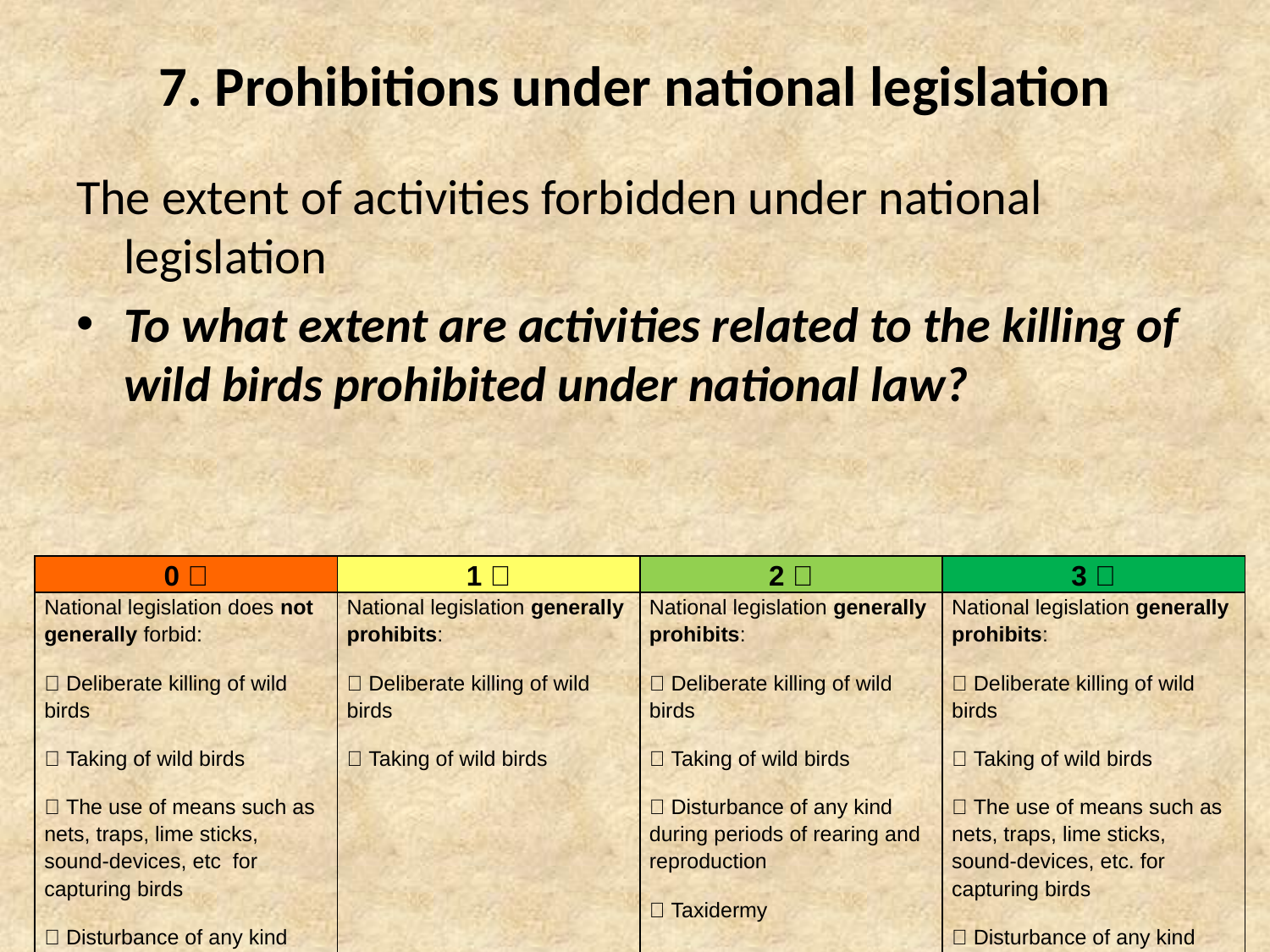

# 7. Prohibitions under national legislation
The extent of activities forbidden under national legislation
To what extent are activities related to the killing of wild birds prohibited under national law?

| 0 􀜆 | 1 􀜆 | 2 􀜆 | 3 􀜆 |
| --- | --- | --- | --- |
| National legislation does not generally forbid: 􀜆 Deliberate killing of wild birds 􀜆 Taking of wild birds 􀜆 The use of means such as nets, traps, lime sticks, sound-devices, etc for capturing birds 􀜆 Disturbance of any kind during periods of rearing and reproduction 􀜆 Taxidermy 􀜆 Possession of live or dead wild birds or their parts 􀜆 Importation or transport of wild birds or their derivatives 􀜆 Sale of wild birds | National legislation generally prohibits: 􀜆 Deliberate killing of wild birds 􀜆 Taking of wild birds | National legislation generally prohibits: 􀜆 Deliberate killing of wild birds 􀜆 Taking of wild birds 􀜆 Disturbance of any kind during periods of rearing and reproduction 􀜆 Taxidermy | National legislation generally prohibits: 􀜆 Deliberate killing of wild birds 􀜆 Taking of wild birds 􀜆 The use of means such as nets, traps, lime sticks, sound-devices, etc. for capturing birds 􀜆 Disturbance of any kind during periods of rearing and reproduction 􀜆 Taxidermy 􀜆 Possession of live or dead wild birds or their parts 􀜆 Importation or transport of wild birds or their derivatives 􀜆 Sale of wild birds |